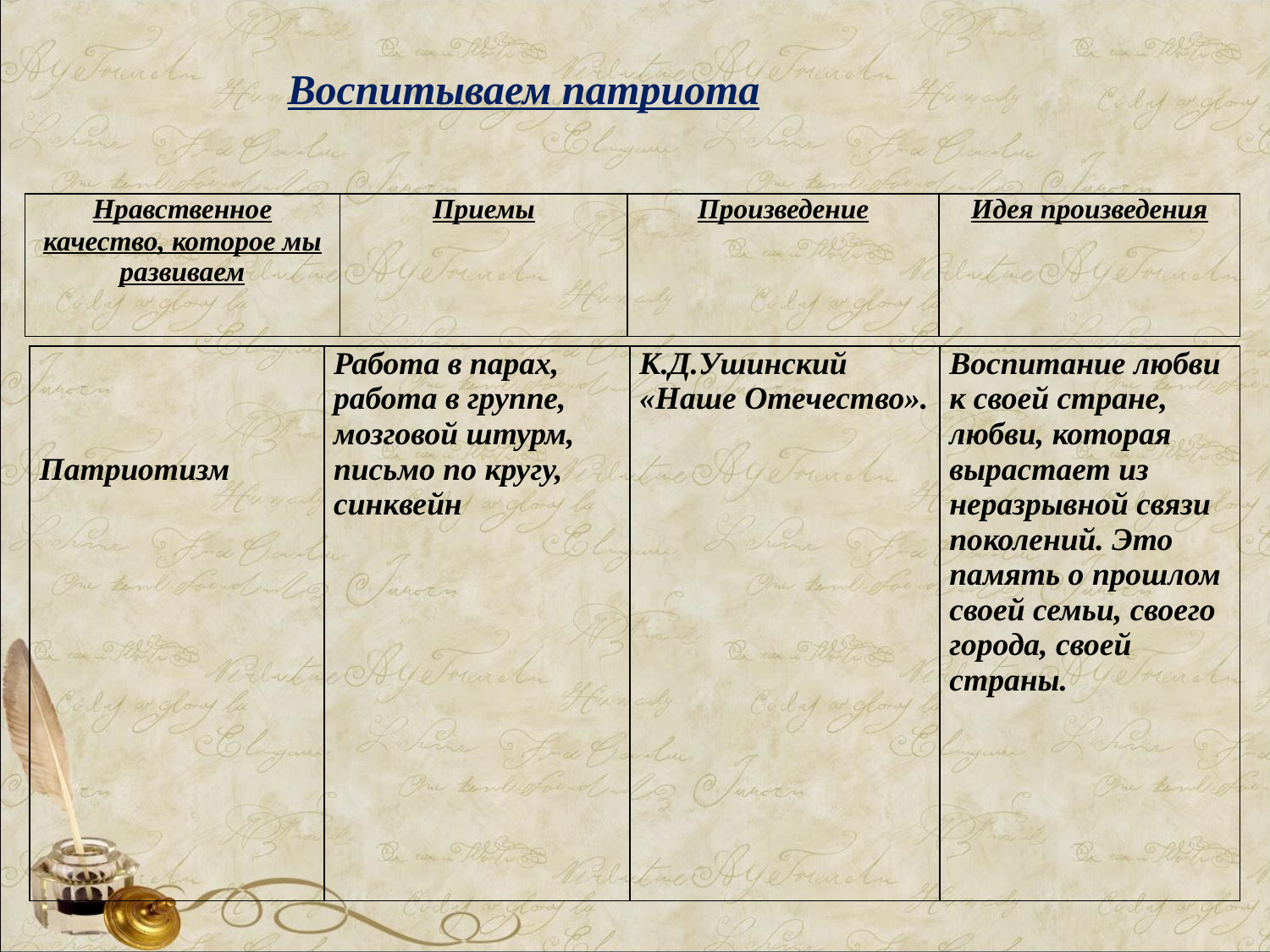

Воспитываем патриота
| Нравственное качество, которое мы развиваем | Приемы | Произведение | Идея произведения |
| --- | --- | --- | --- |
| Патриотизм | Работа в парах, работа в группе, мозговой штурм, письмо по кругу, синквейн | К.Д.Ушинский «Наше Отечество». | Воспитание любви к своей стране, любви, которая вырастает из неразрывной связи поколений. Это память о прошлом своей семьи, своего города, своей страны. |
| --- | --- | --- | --- |